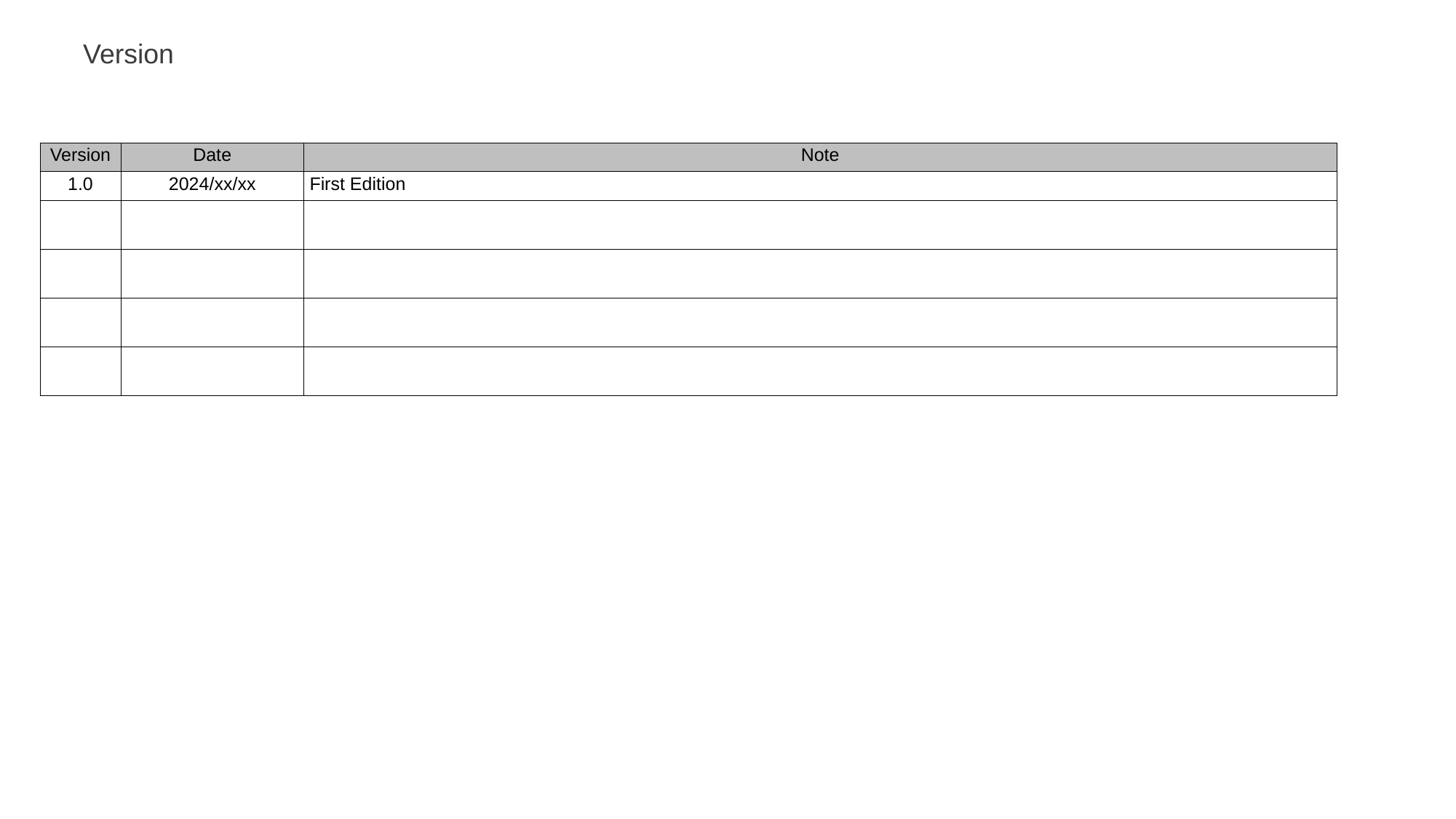

Version
| Version | Date | Note |
| --- | --- | --- |
| 1.0 | 2024/xx/xx | First Edition |
|  |  |  |
|  |  |  |
|  |  |  |
|  |  |  |